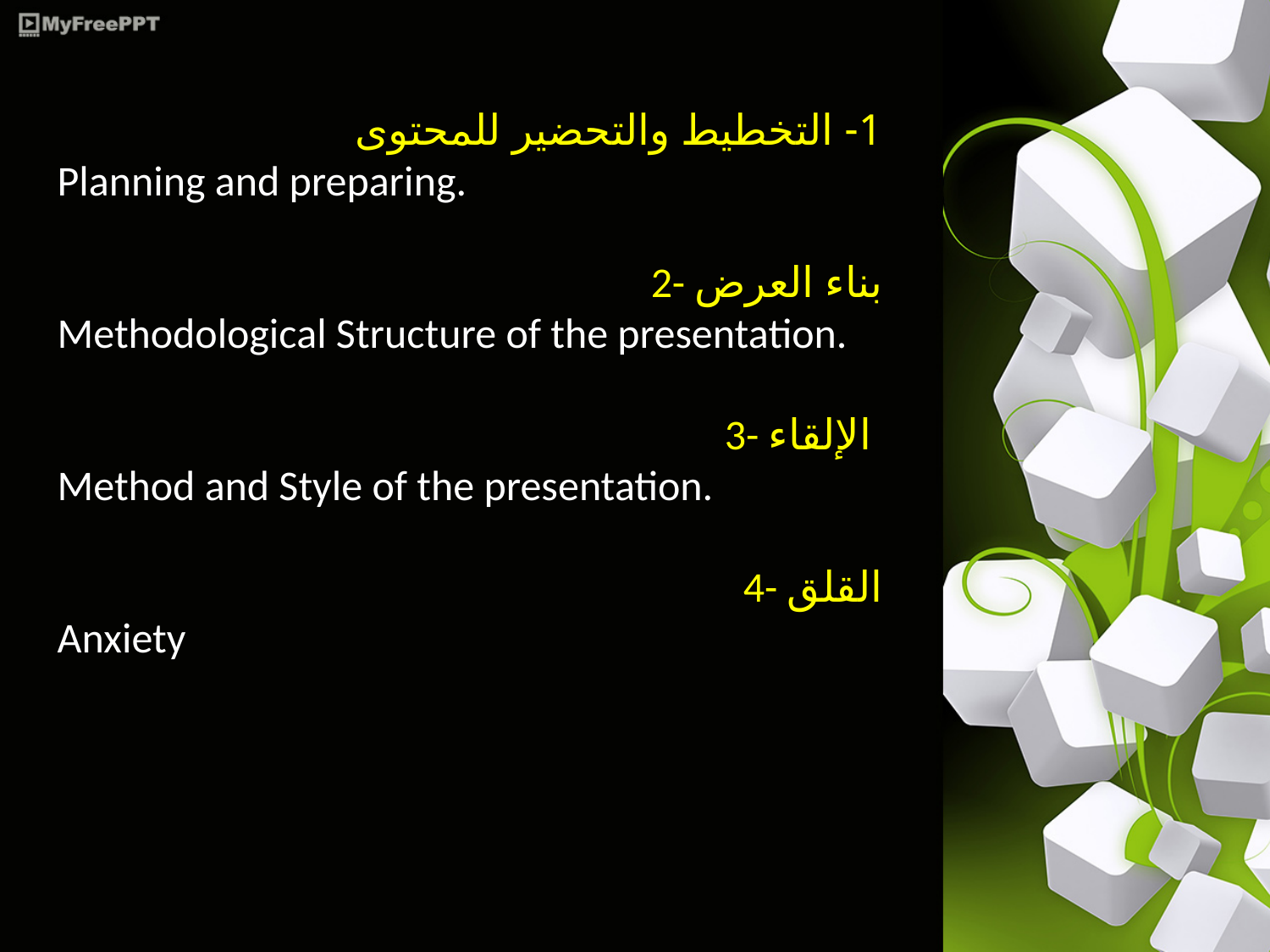

1- التخطيط والتحضير للمحتوى
Planning and preparing.

2- بناء العرض
Methodological Structure of the presentation.

3- الإلقاء
Method and Style of the presentation.

4- القلق
Anxiety